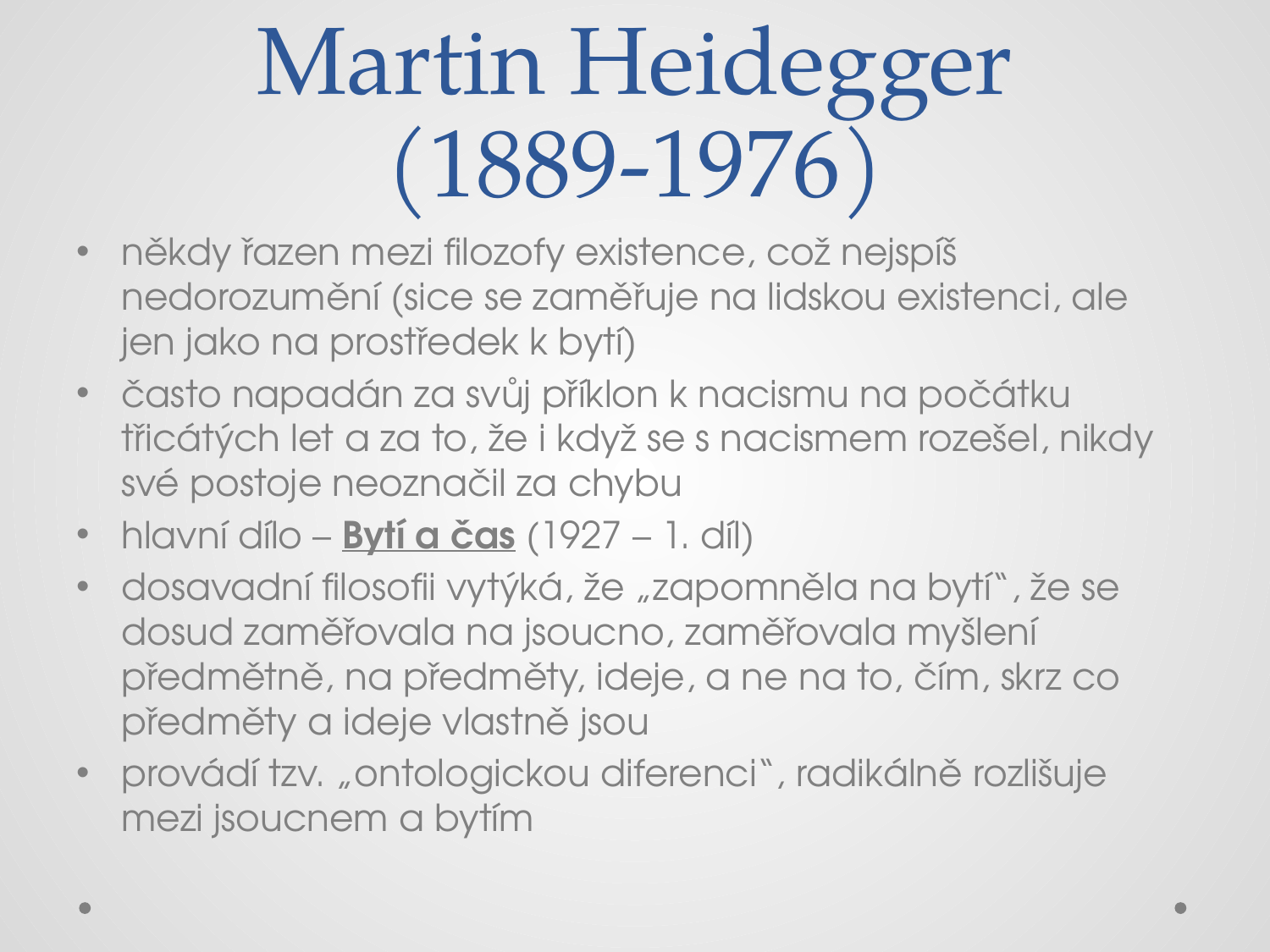

# Martin Heidegger (1889-1976)
někdy řazen mezi filozofy existence, což nejspíš nedorozumění (sice se zaměřuje na lidskou existenci, ale jen jako na prostředek k bytí)
často napadán za svůj příklon k nacismu na počátku třicátých let a za to, že i když se s nacismem rozešel, nikdy své postoje neoznačil za chybu
hlavní dílo – Bytí a čas (1927 – 1. díl)
dosavadní filosofii vytýká, že „zapomněla na bytí“, že se dosud zaměřovala na jsoucno, zaměřovala myšlení předmětně, na předměty, ideje, a ne na to, čím, skrz co předměty a ideje vlastně jsou
provádí tzv. „ontologickou diferenci“, radikálně rozlišuje mezi jsoucnem a bytím